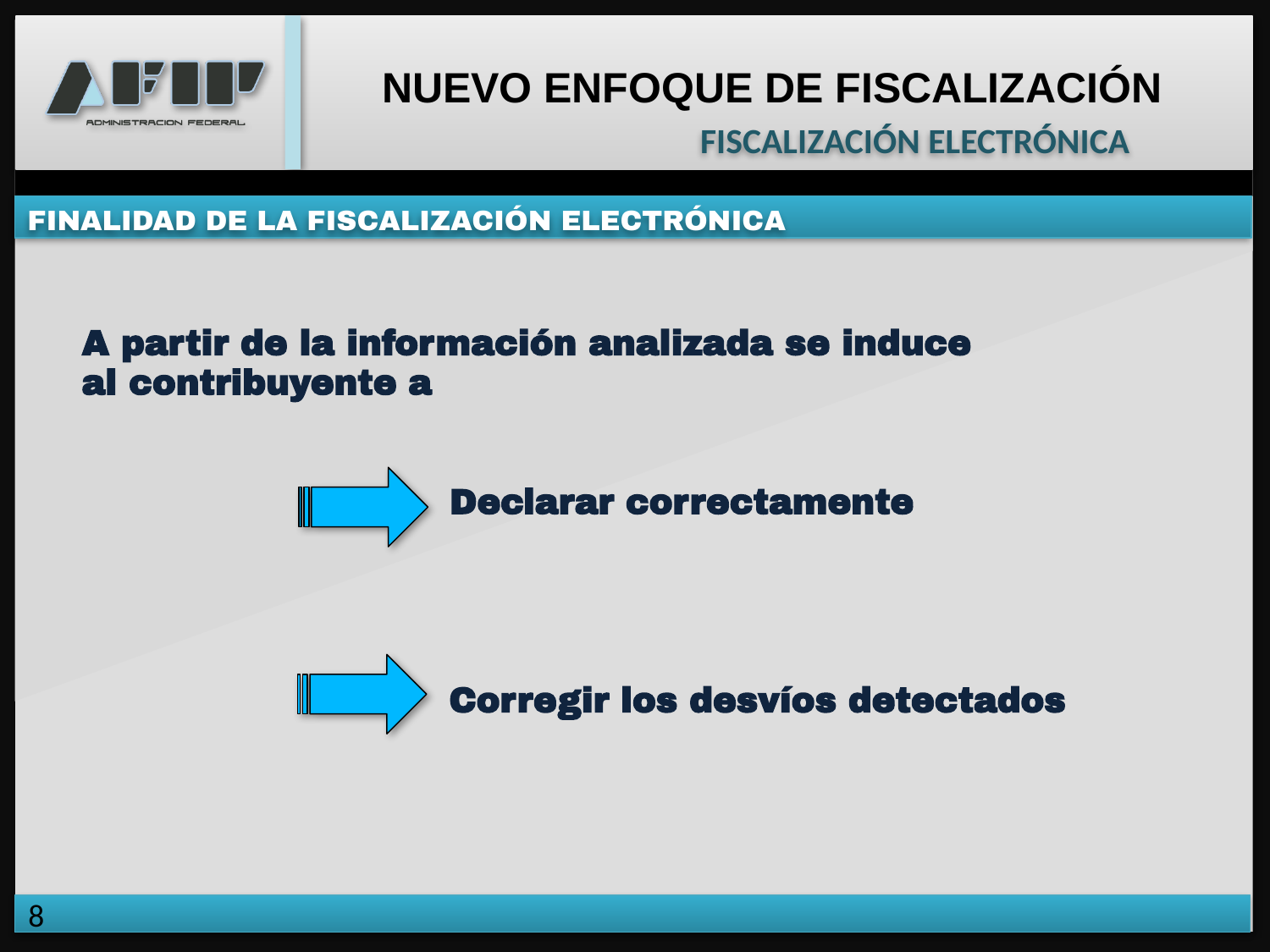

FISCALIZACIÓN ELECTRÓNICA
FINALIDAD DE LA FISCALIZACIÓN ELECTRÓNICA
A partir de la información analizada se induce
al contribuyente a

 Declarar correctamente

Corregir los desvíos detectados
8